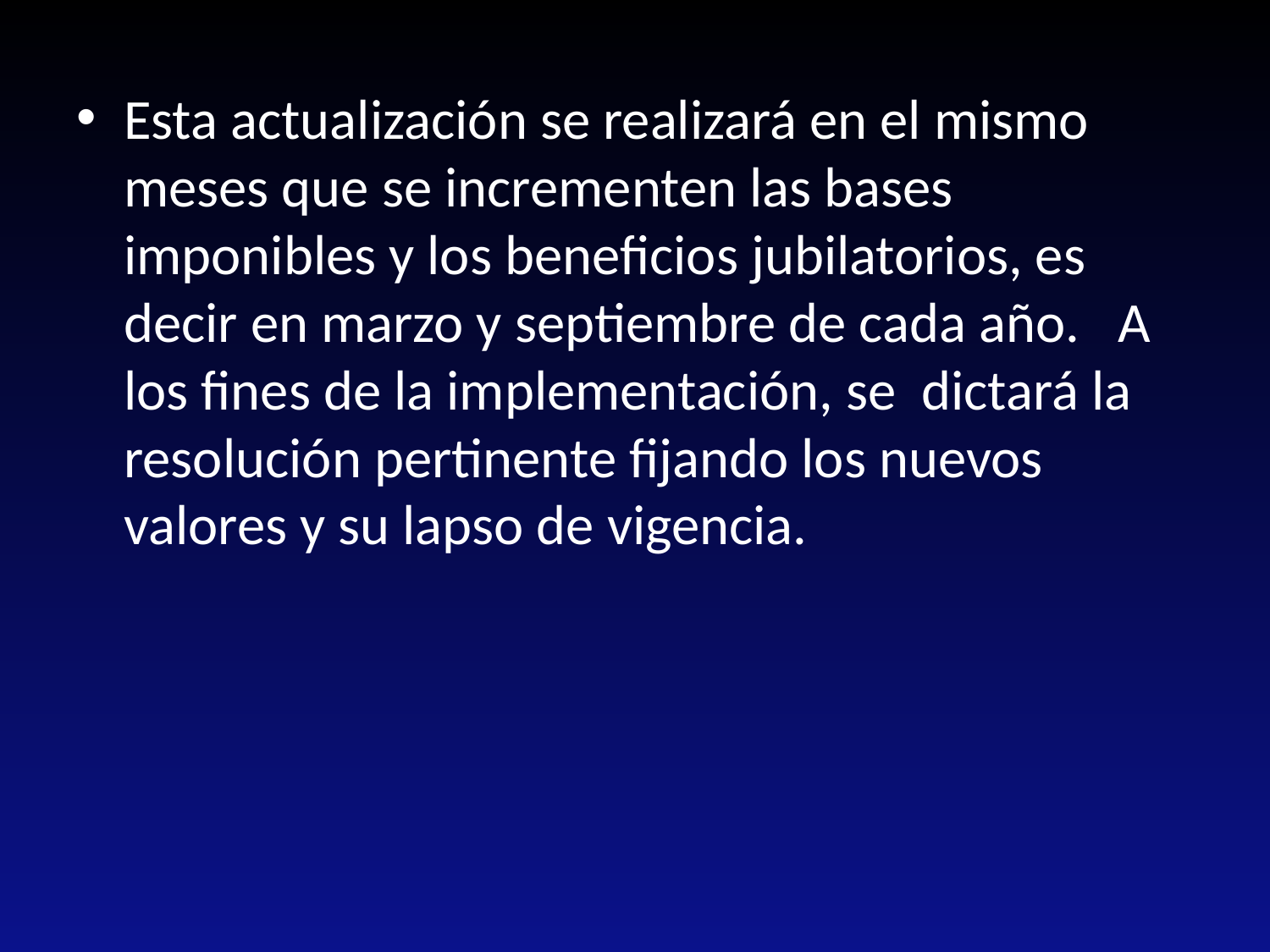

Esta actualización se realizará en el mismo meses que se incrementen las bases imponibles y los beneficios jubilatorios, es decir en marzo y septiembre de cada año.   A los fines de la implementación, se  dictará la resolución pertinente fijando los nuevos valores y su lapso de vigencia.